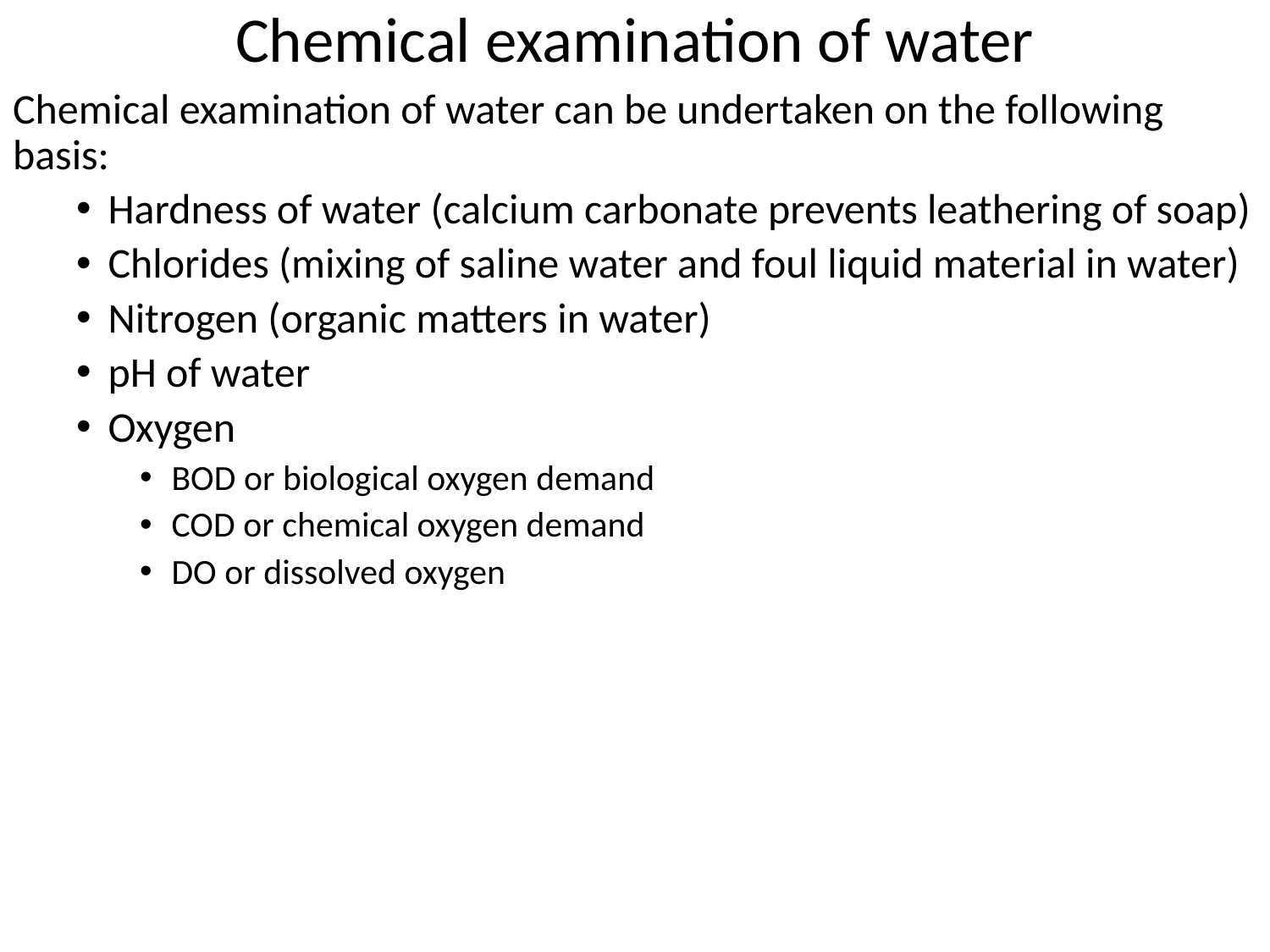

# Chemical examination of water
Chemical examination of water can be undertaken on the following basis:
Hardness of water (calcium carbonate prevents leathering of soap)
Chlorides (mixing of saline water and foul liquid material in water)
Nitrogen (organic matters in water)
pH of water
Oxygen
BOD or biological oxygen demand
COD or chemical oxygen demand
DO or dissolved oxygen